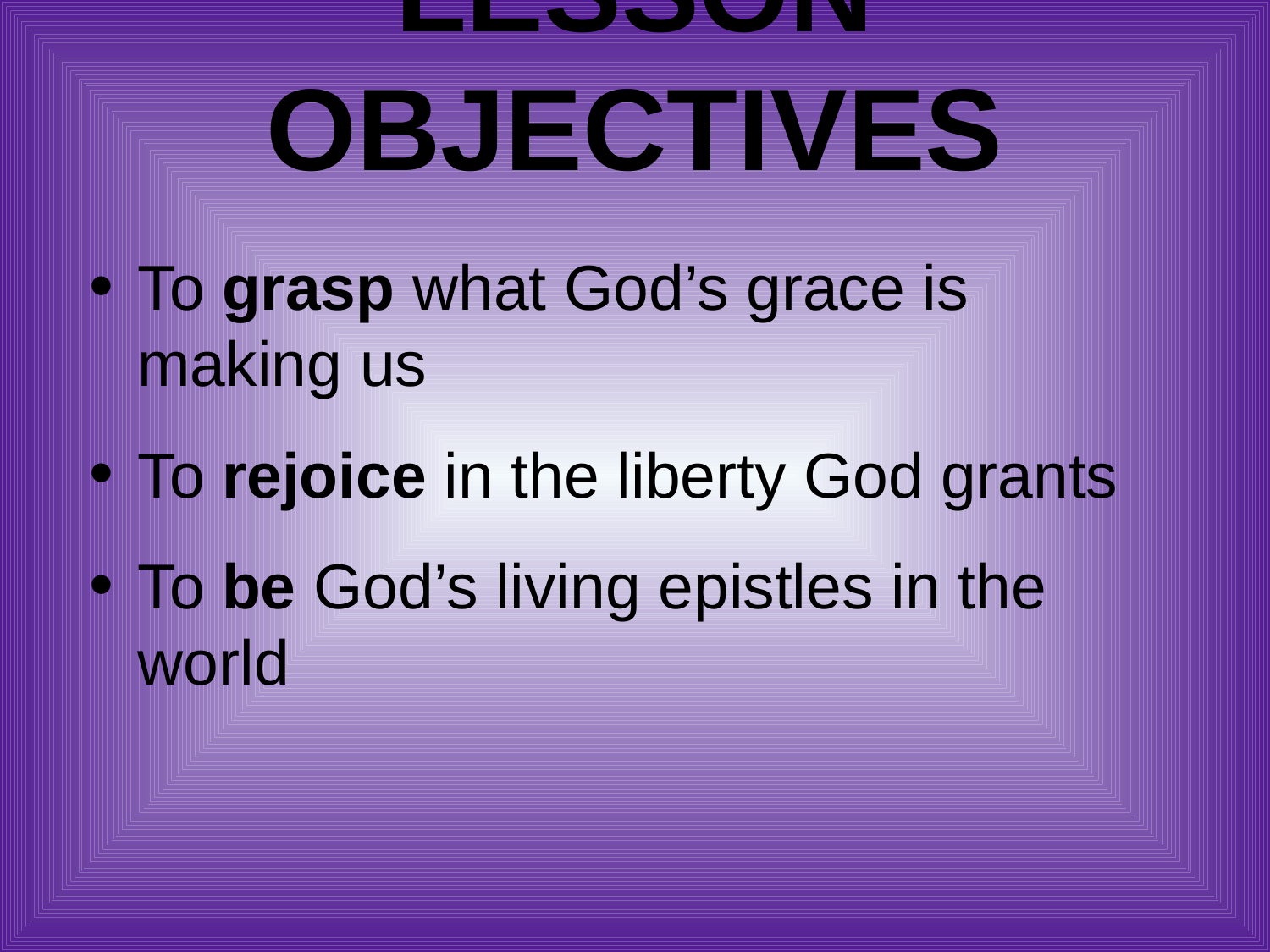

# Lesson Objectives
To grasp what God’s grace is making us
To rejoice in the liberty God grants
To be God’s living epistles in the world